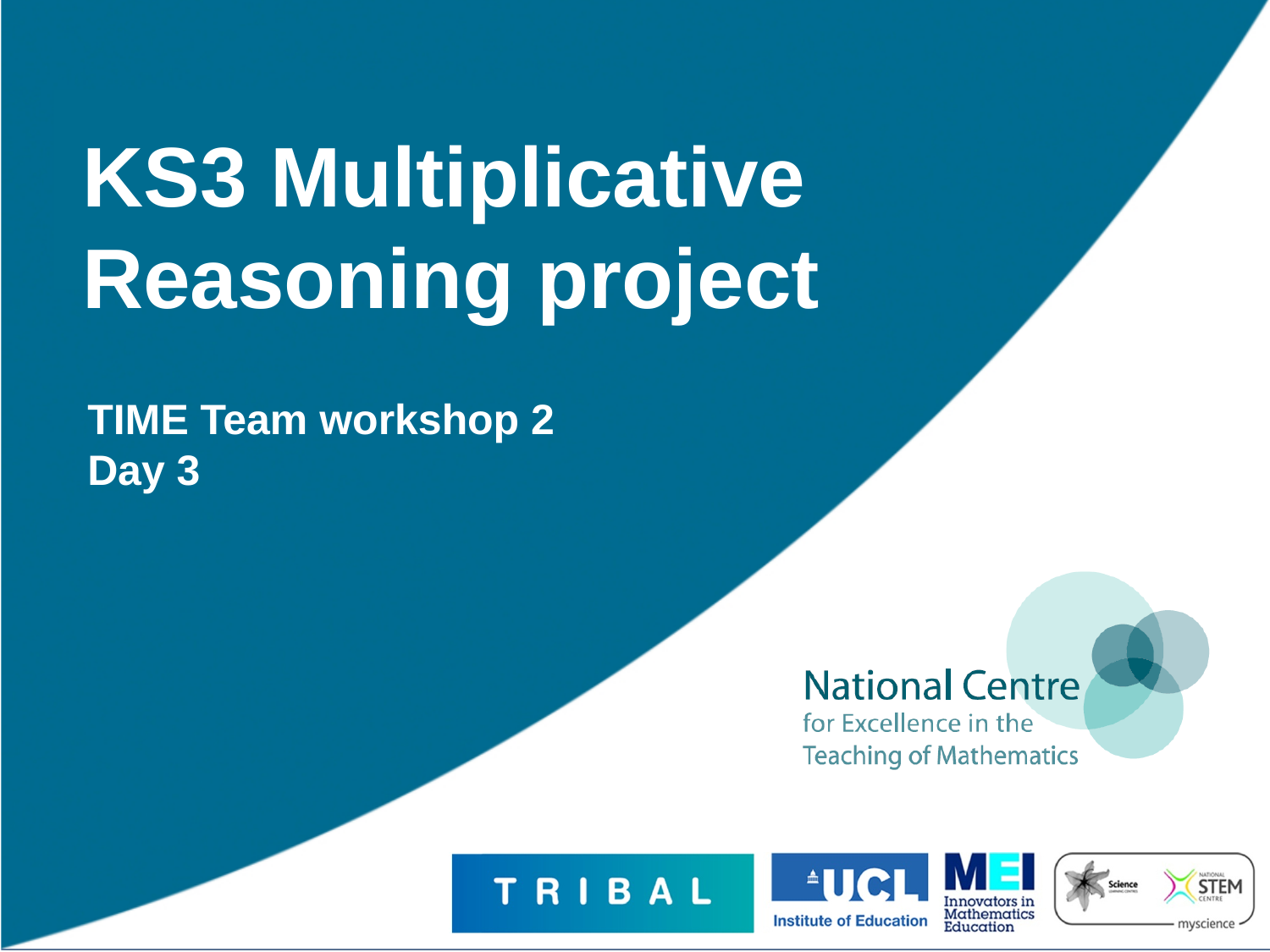

# KS3 Multiplicative Reasoning project
TIME Team workshop 2
Day 3